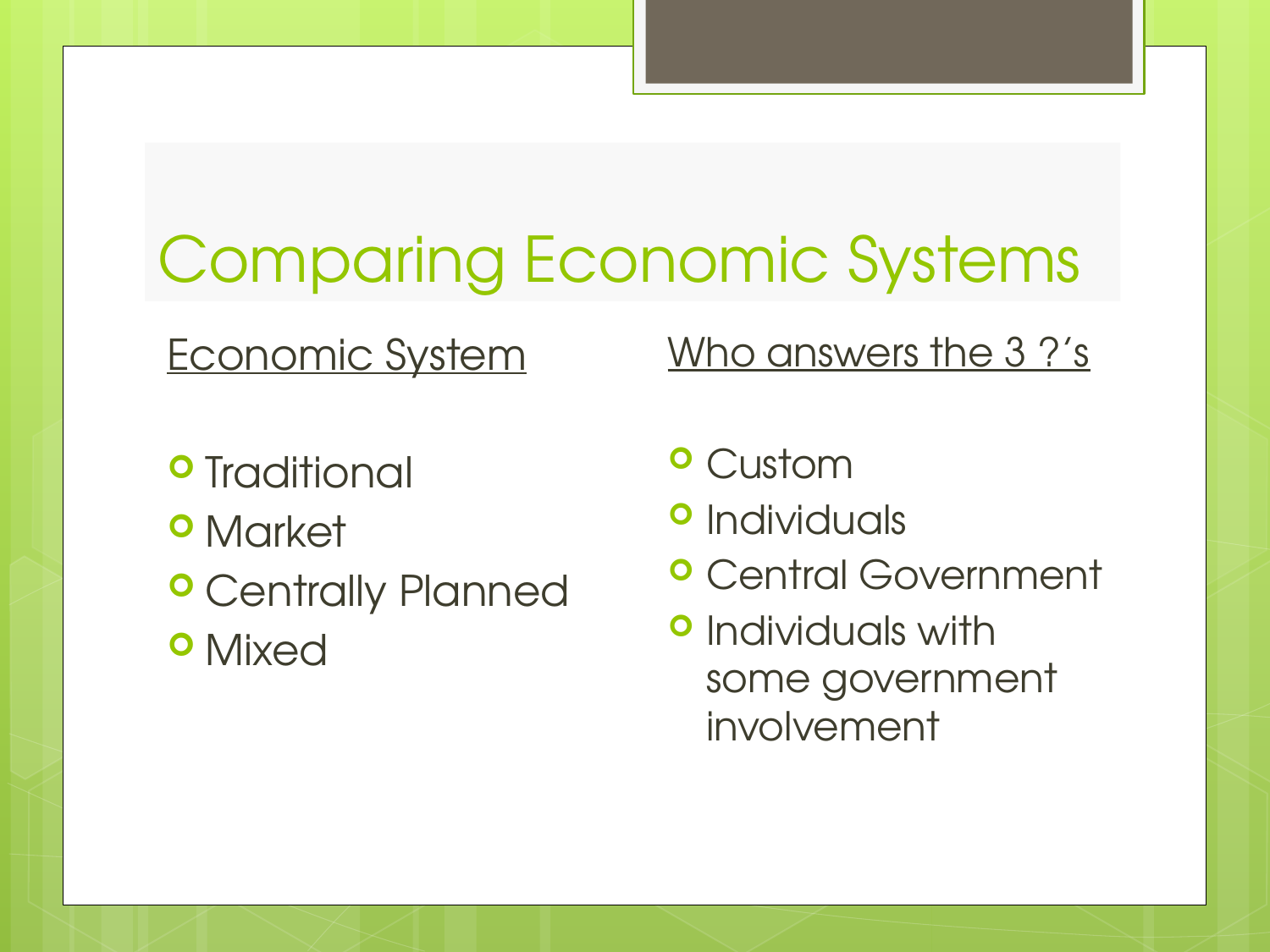

# Comparing Economic Systems
Who answers the 3 ?’s

Custom
Individuals
Central Government
Individuals with some government involvement
Economic System

Traditional
Market
Centrally Planned
Mixed